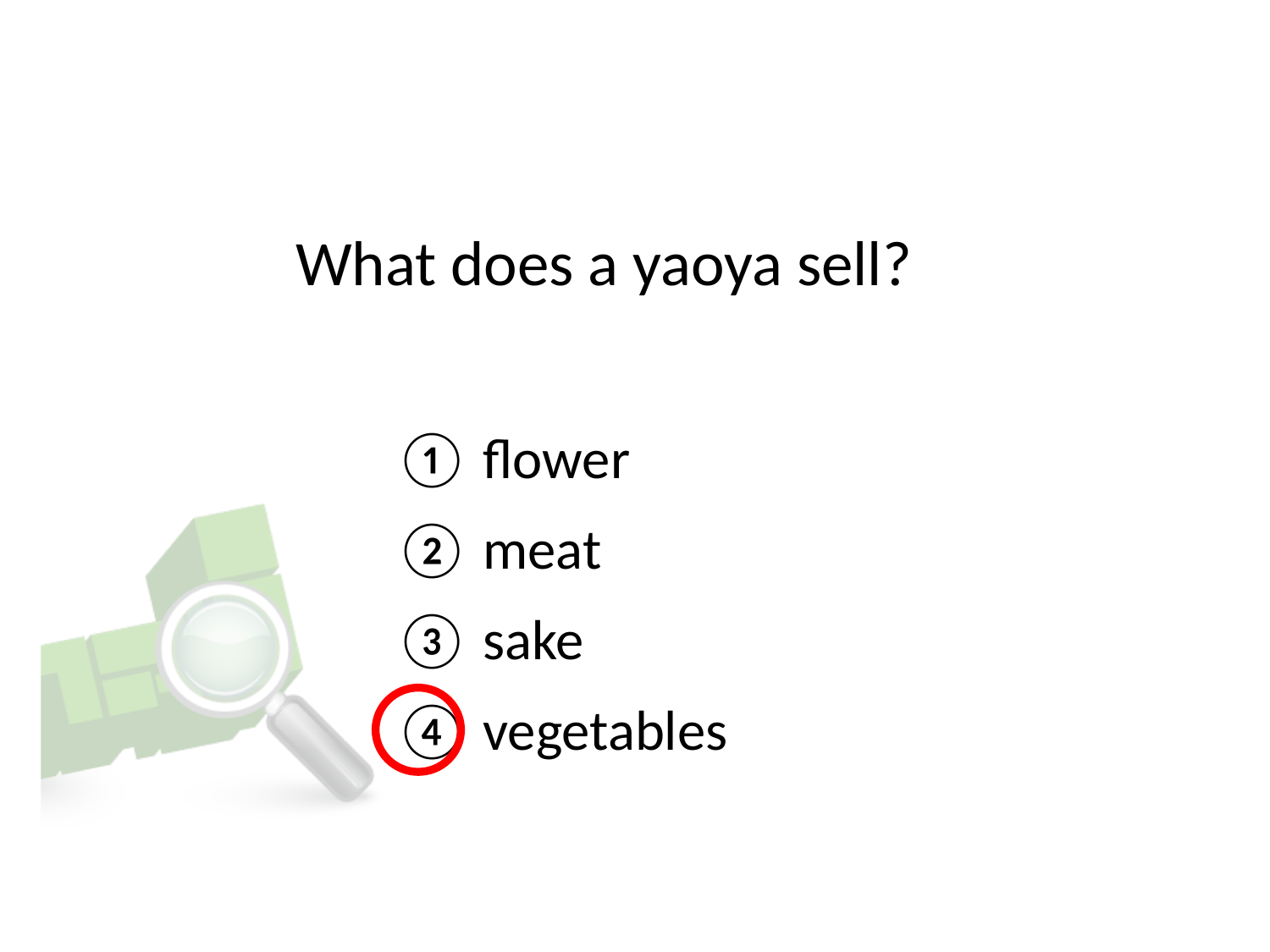

# What does a yaoya sell?
① flower
② meat
③ sake
④ vegetables